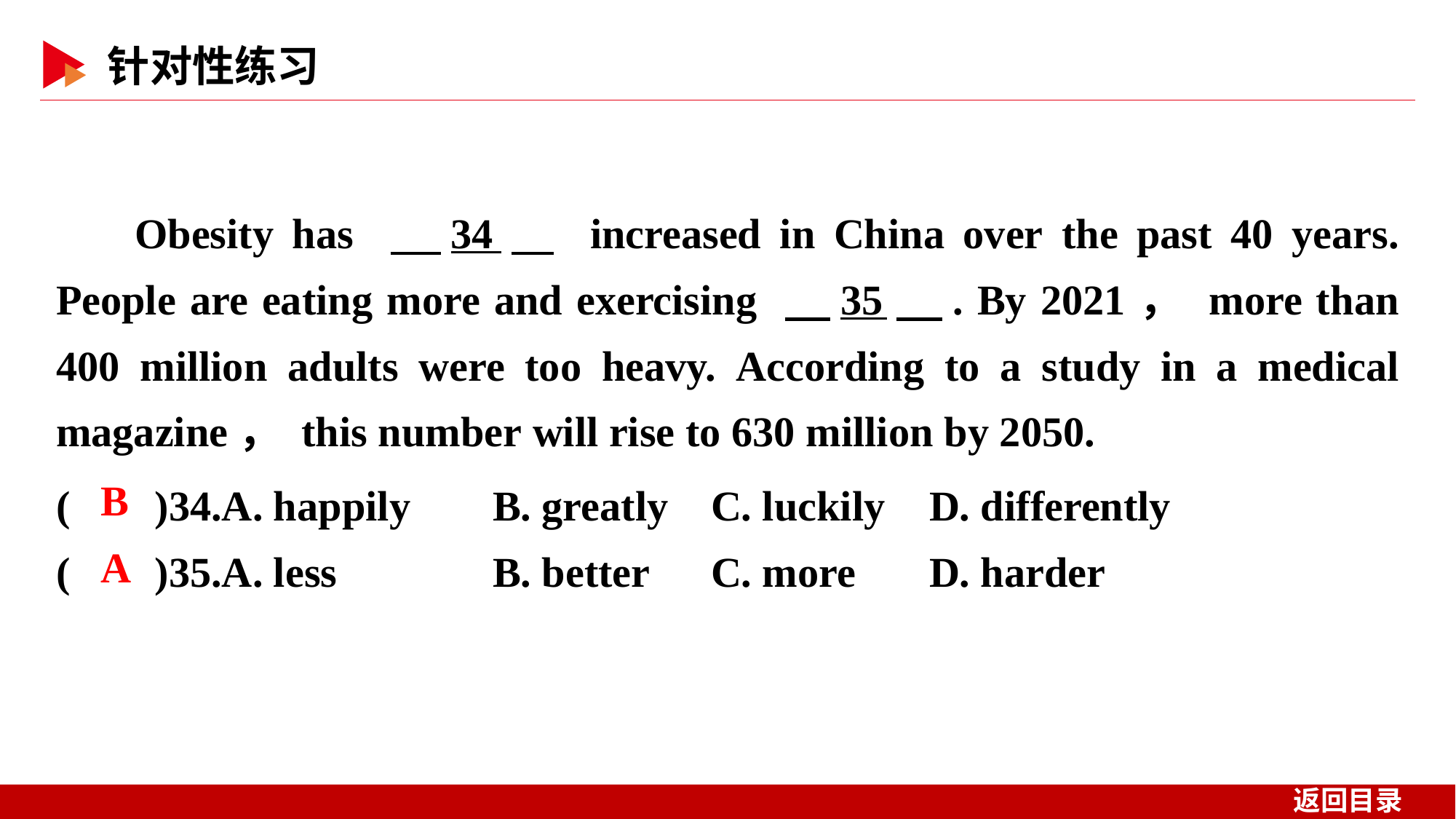

Obesity has 　34　 increased in China over the past 40 years. People are eating more and exercising 　35　. By 2021， more than 400 million adults were too heavy. According to a study in a medical magazine， this number will rise to 630 million by 2050.
(        )34.A. happily   	B. greatly	C. luckily   	D. differently
(        )35.A. less            	B. better	C. more     	D. harder
   B
   A